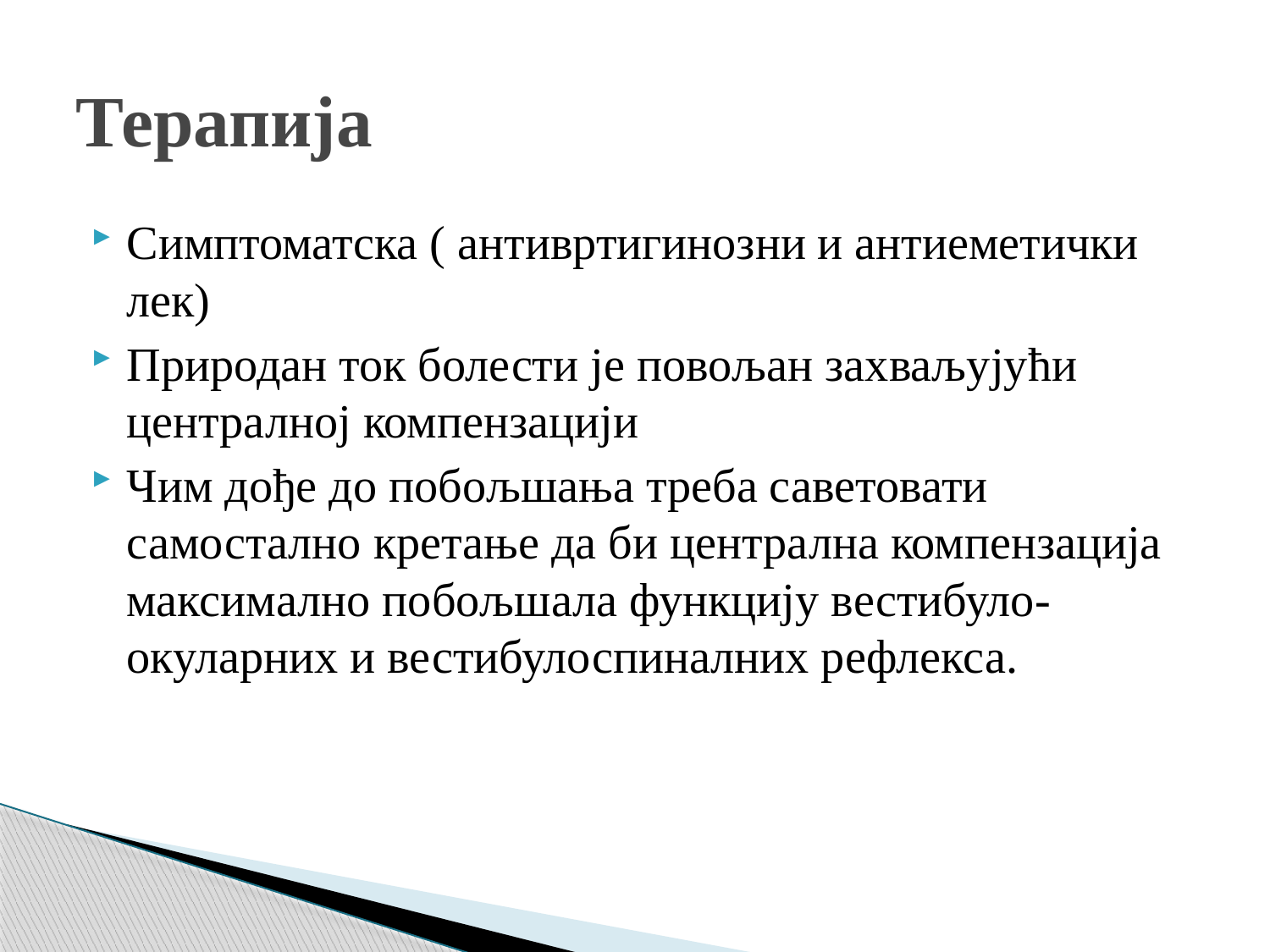

# Терапија
Симптоматска ( антивртигинозни и антиеметички лек)
Природан ток болести је повољан захваљујући централној компензацији
Чим дође до побољшања треба саветовати самостално кретање да би централна компензација максимално побољшала функцију вестибуло-окуларних и вестибулоспиналних рефлекса.